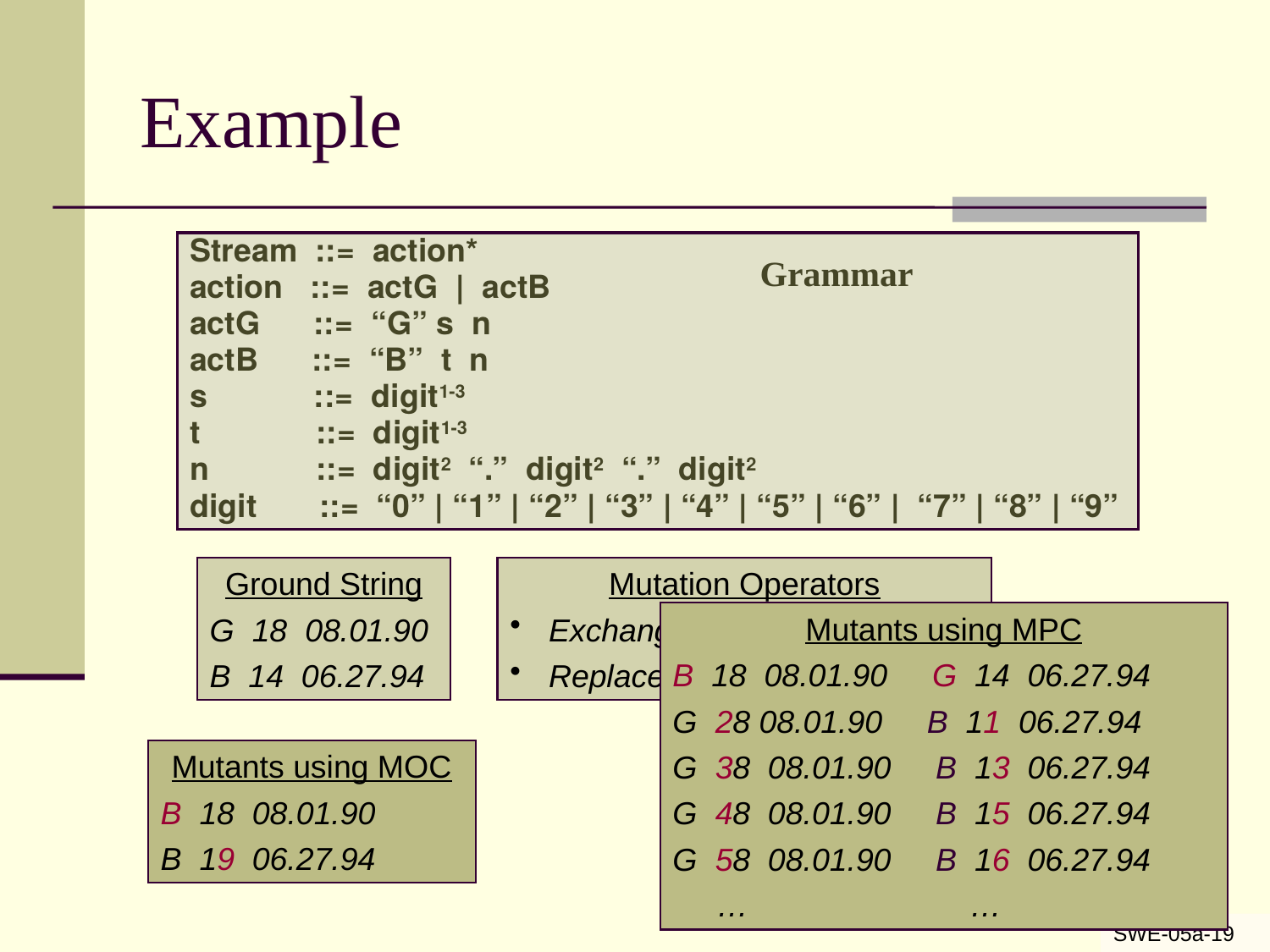

# Example
Stream  ::=  action*
action   ::=  actG  |  actB
actG      ::=  “G” s  n
actB      ::=  “B”  t  n
s            ::=  digit1-3
t             ::=  digit1-3
n            ::=  digit2  “.”  digit2  “.”  digit2
digit       ::=  “0” | “1” | “2” | “3” | “4” | “5” | “6” |  “7” | “8” | “9”
Grammar
Ground String
G  18  08.01.90
B  14  06.27.94
Mutation Operators
 Exchange actG and actB
 Replace digits with other digits
Mutants using MPC
B  18  08.01.90     G  14  06.27.94
G  28 08.01.90     B  11  06.27.94
G  38  08.01.90     B  13  06.27.94
G  48  08.01.90     B  15  06.27.94
G  58  08.01.90     B  16  06.27.94
     …                         …
Mutants using MOC
B  18  08.01.90
B  19  06.27.94